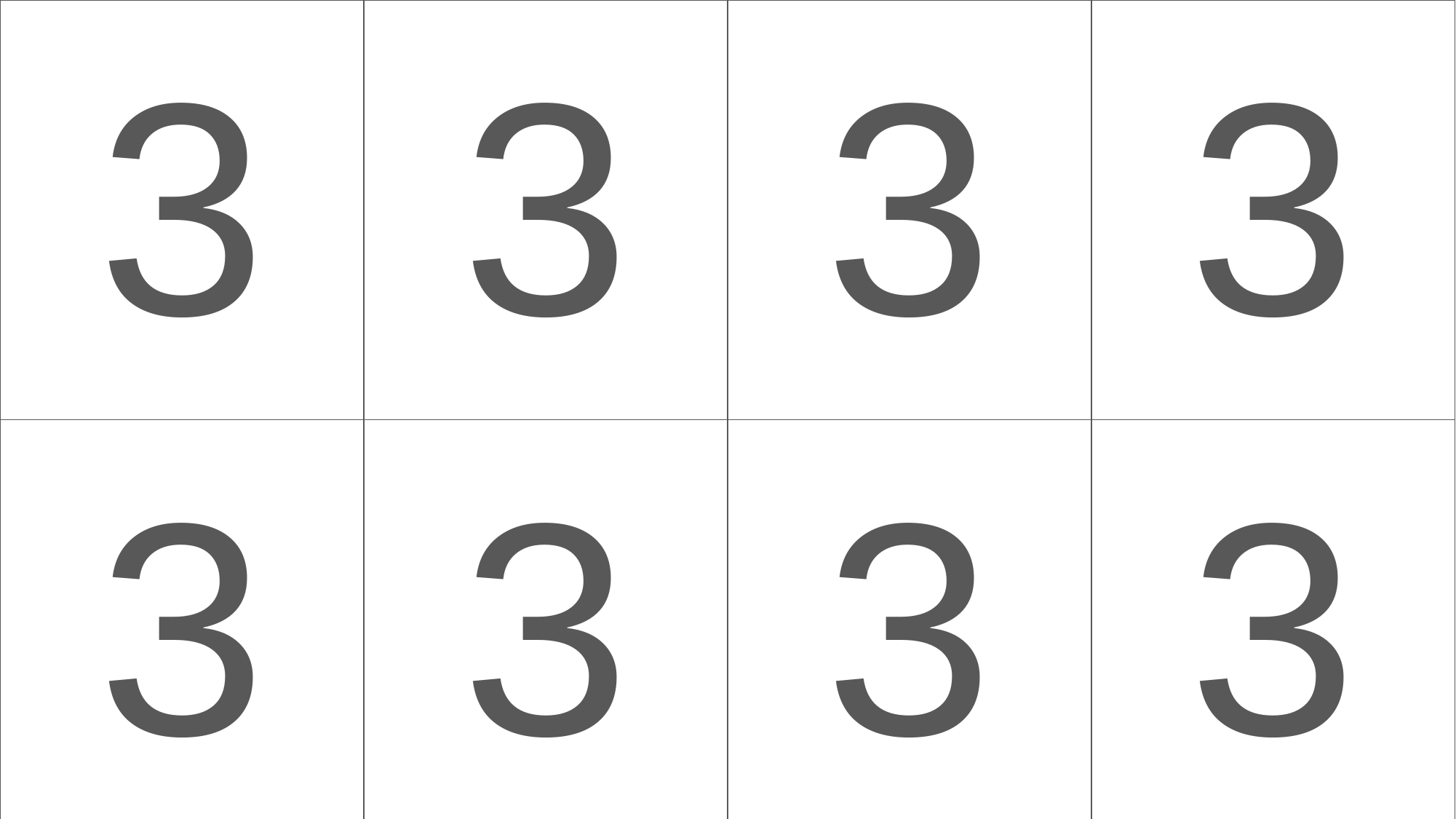

| 3 | 3 | 3 | 3 |
| --- | --- | --- | --- |
| 3 | 3 | 3 | 3 |